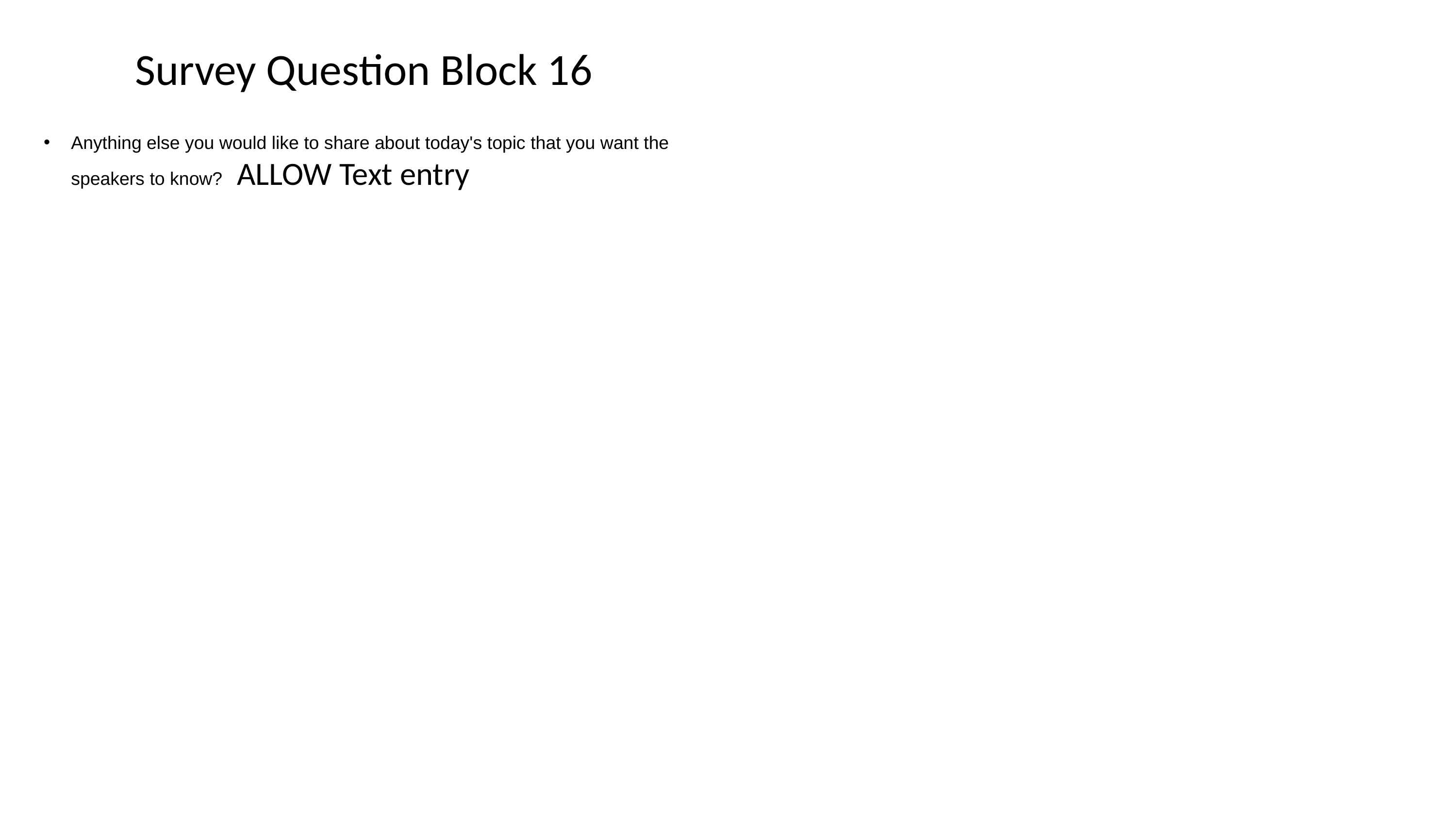

# Survey Question Block 16
Anything else you would like to share about today's topic that you want the speakers to know?  ALLOW Text entry